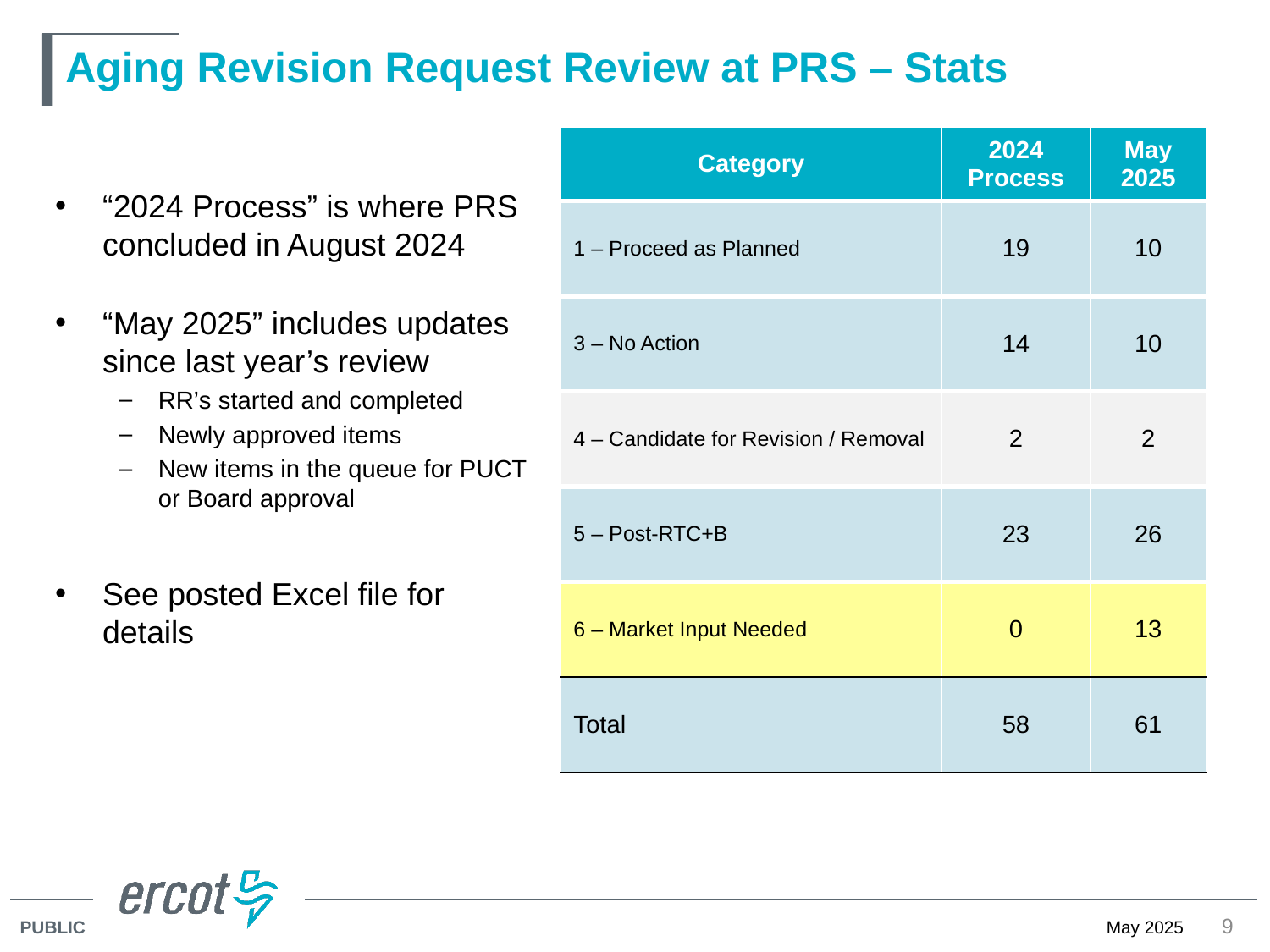

# Aging Revision Request Review at PRS – Stats
| Category | 2024 Process | May 2025 |
| --- | --- | --- |
| 1 – Proceed as Planned | 19 | 10 |
| 3 – No Action | 14 | 10 |
| 4 – Candidate for Revision / Removal | 2 | 2 |
| 5 – Post-RTC+B | 23 | 26 |
| 6 – Market Input Needed | 0 | 13 |
| Total | 58 | 61 |
“2024 Process” is where PRS concluded in August 2024

“May 2025” includes updates since last year’s review
RR’s started and completed
Newly approved items
New items in the queue for PUCT or Board approval

See posted Excel file for details
9